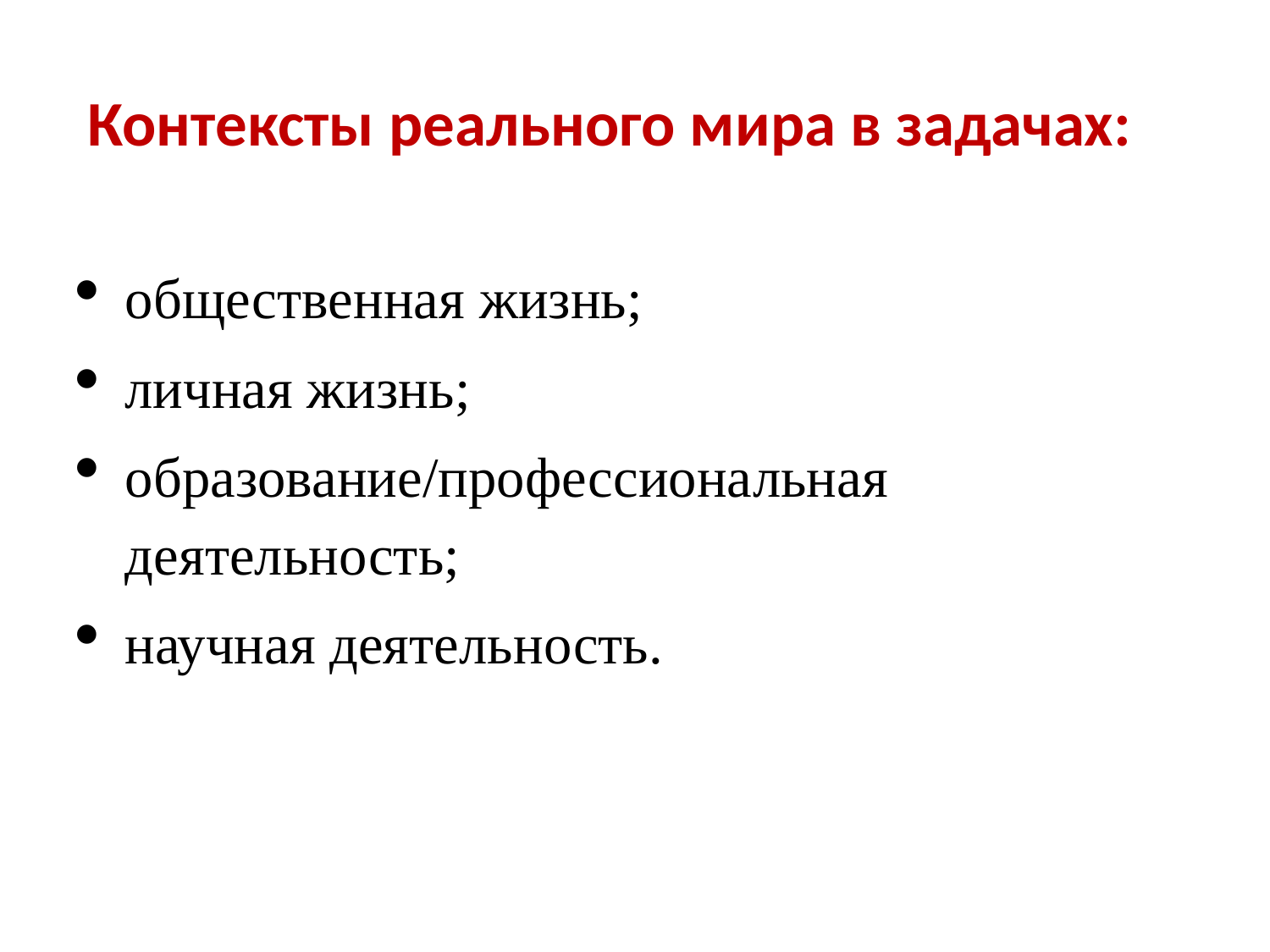

Контексты реального мира в задачах:
общественная жизнь;
личная жизнь;
образование/профессиональная деятельность;
научная деятельность.